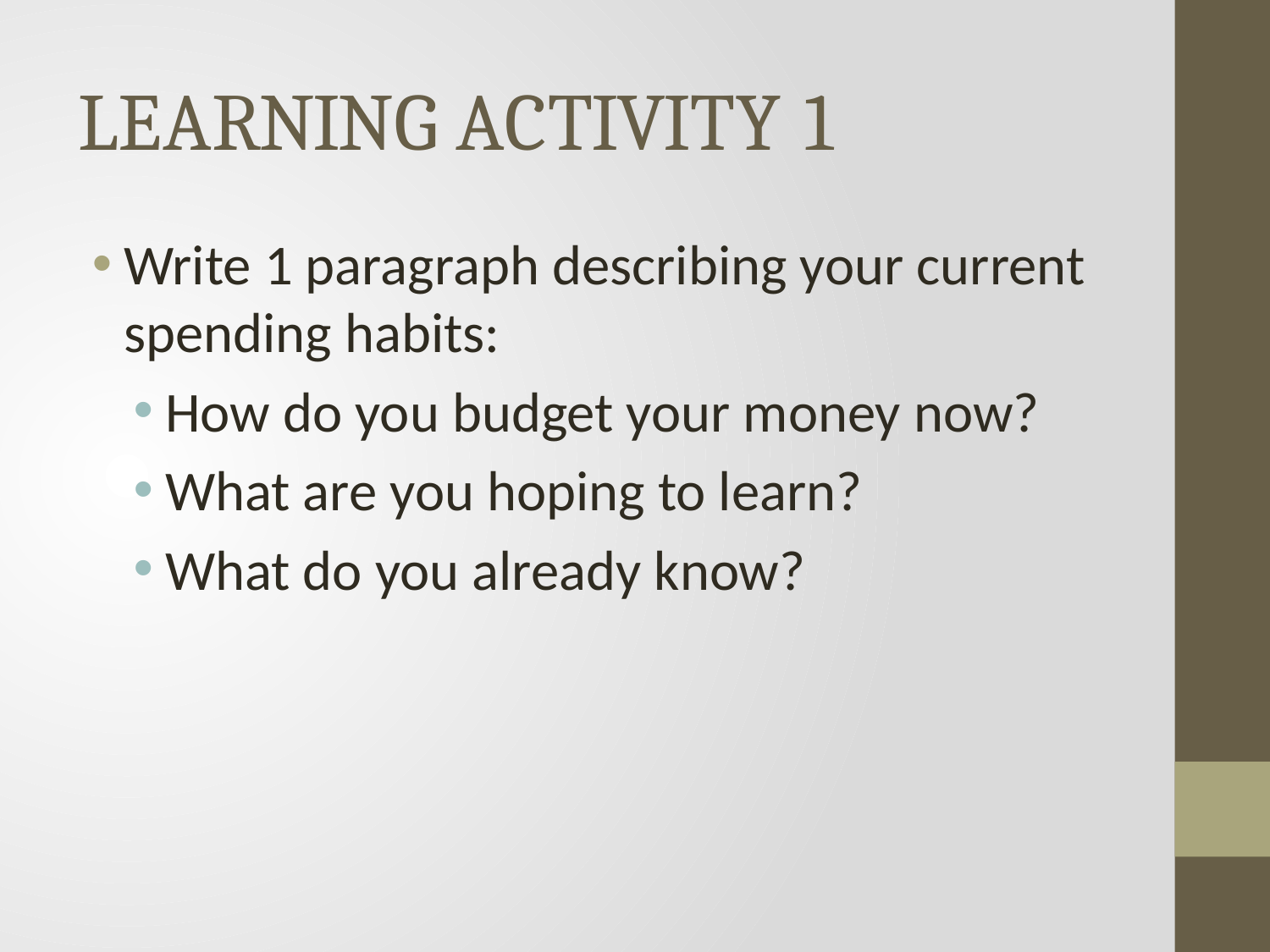

# LEARNING ACTIVITY 1
Write 1 paragraph describing your current spending habits:
How do you budget your money now?
What are you hoping to learn?
What do you already know?